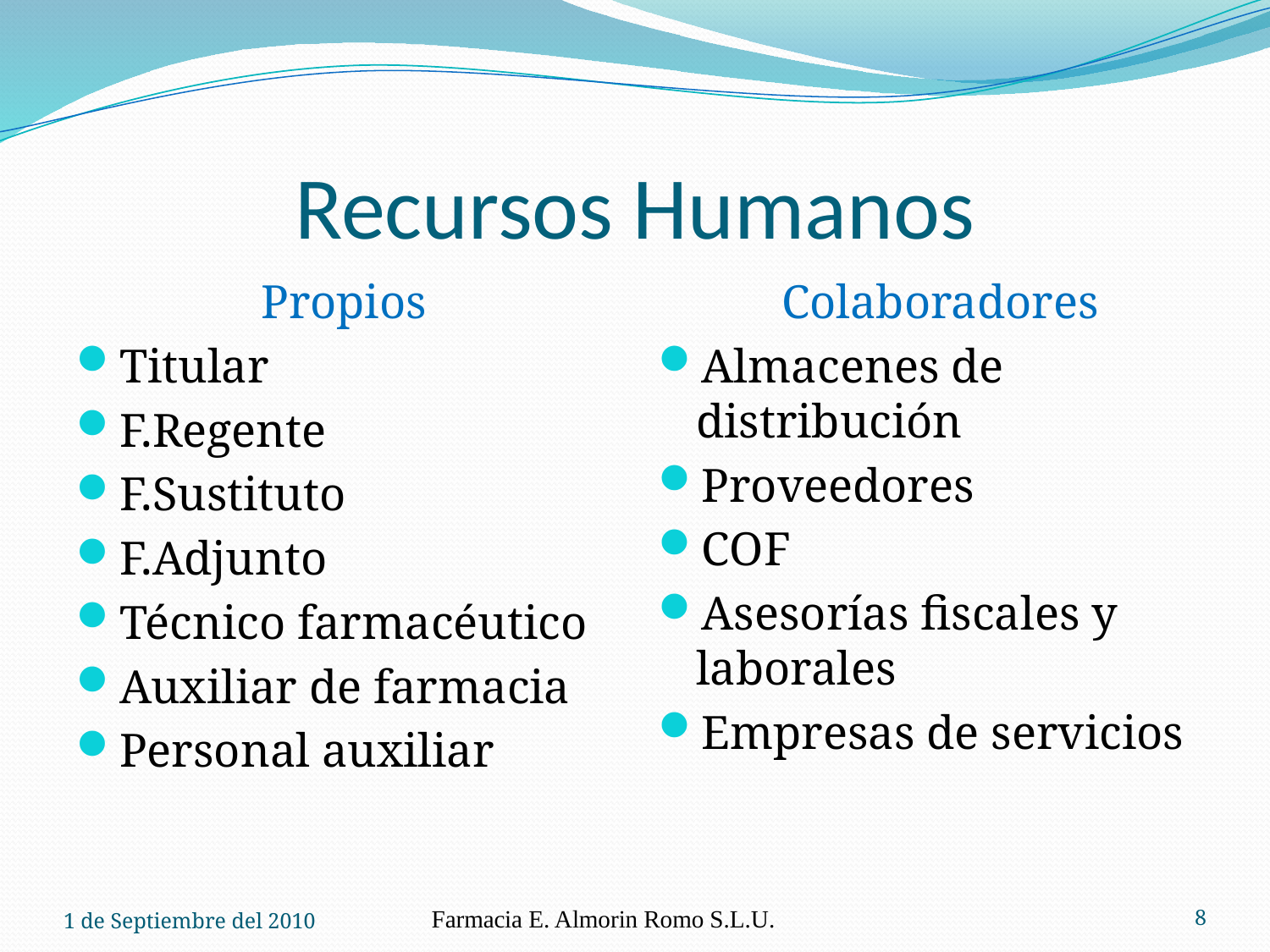

# Recursos Humanos
Propios
Titular
F.Regente
F.Sustituto
F.Adjunto
Técnico farmacéutico
Auxiliar de farmacia
Personal auxiliar

Colaboradores
Almacenes de distribución
Proveedores
COF
Asesorías fiscales y laborales
Empresas de servicios

1 de Septiembre del 2010
Farmacia E. Almorin Romo S.L.U.
8